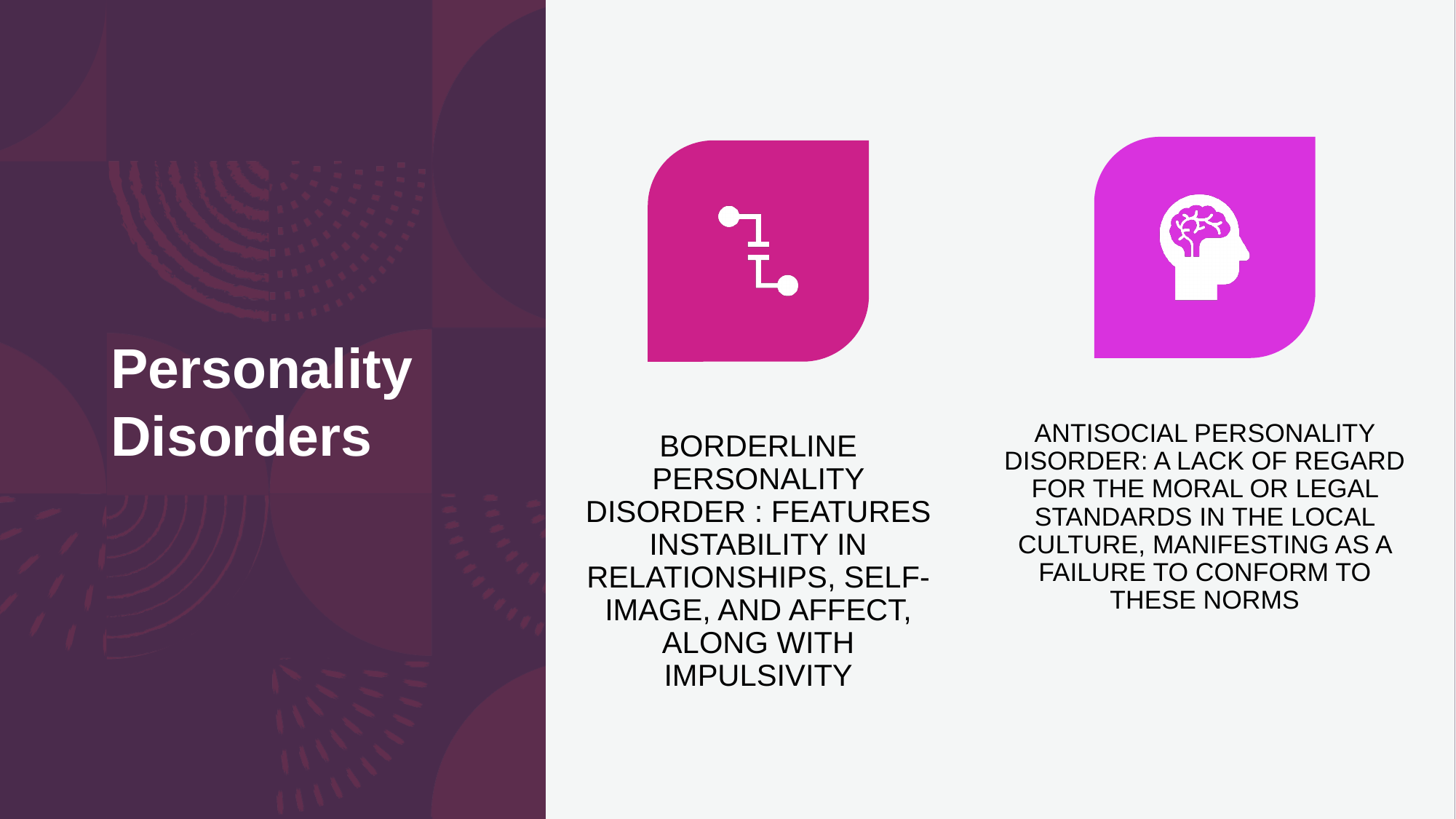

Borderline Personality Disorder : Features instability in relationships, self-image, and affect, along with impulsivity
Antisocial Personality Disorder: A lack of regard for the moral or legal standards in the local culture, manifesting as a failure to conform to these norms
# Personality Disorders